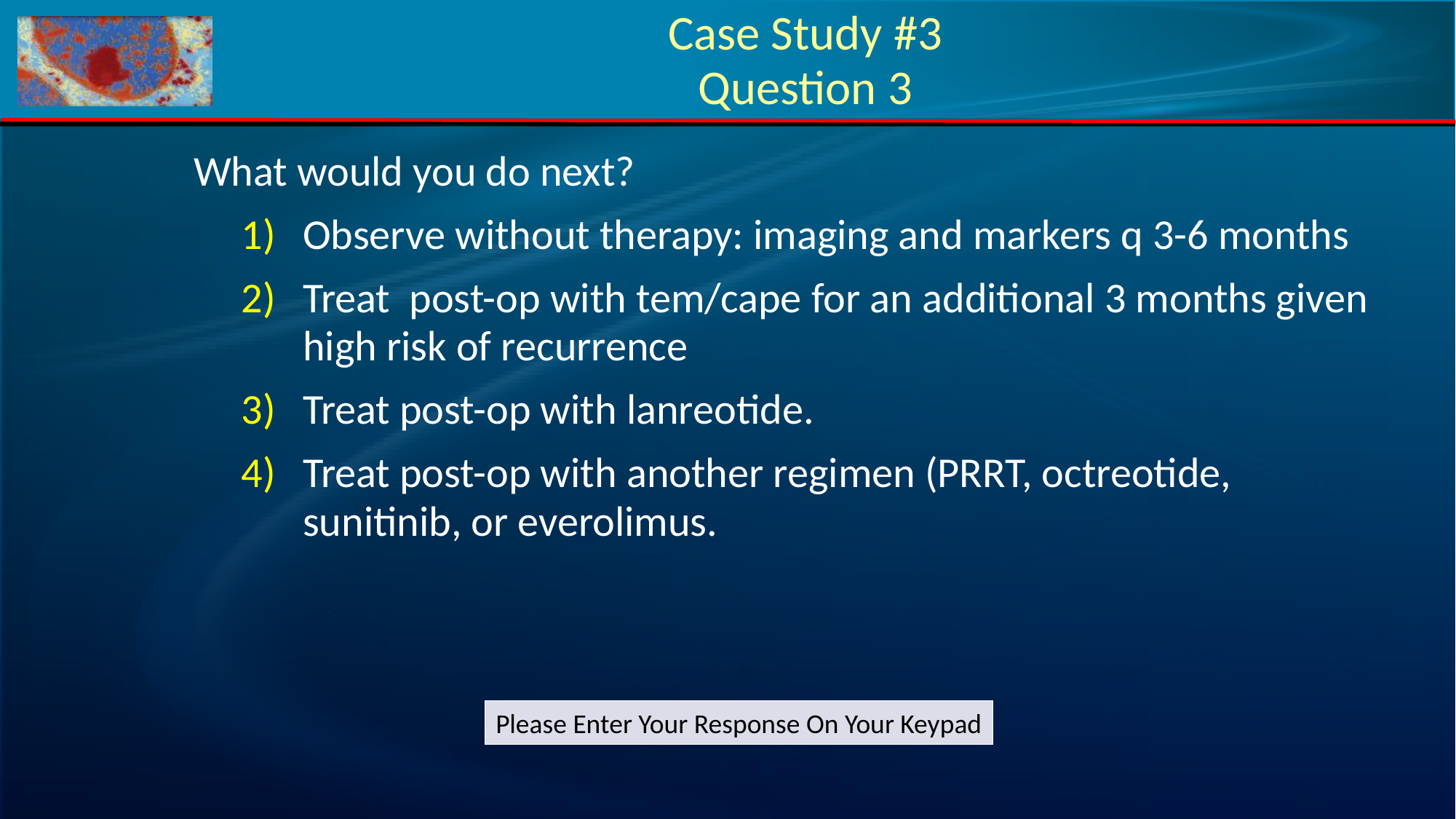

# Case Study #3 Question 3
What would you do next?
Observe without therapy: imaging and markers q 3-6 months
Treat  post-op with tem/cape for an additional 3 months given high risk of recurrence
Treat post-op with lanreotide.
Treat post-op with another regimen (PRRT, octreotide, sunitinib, or everolimus.
Please Enter Your Response On Your Keypad